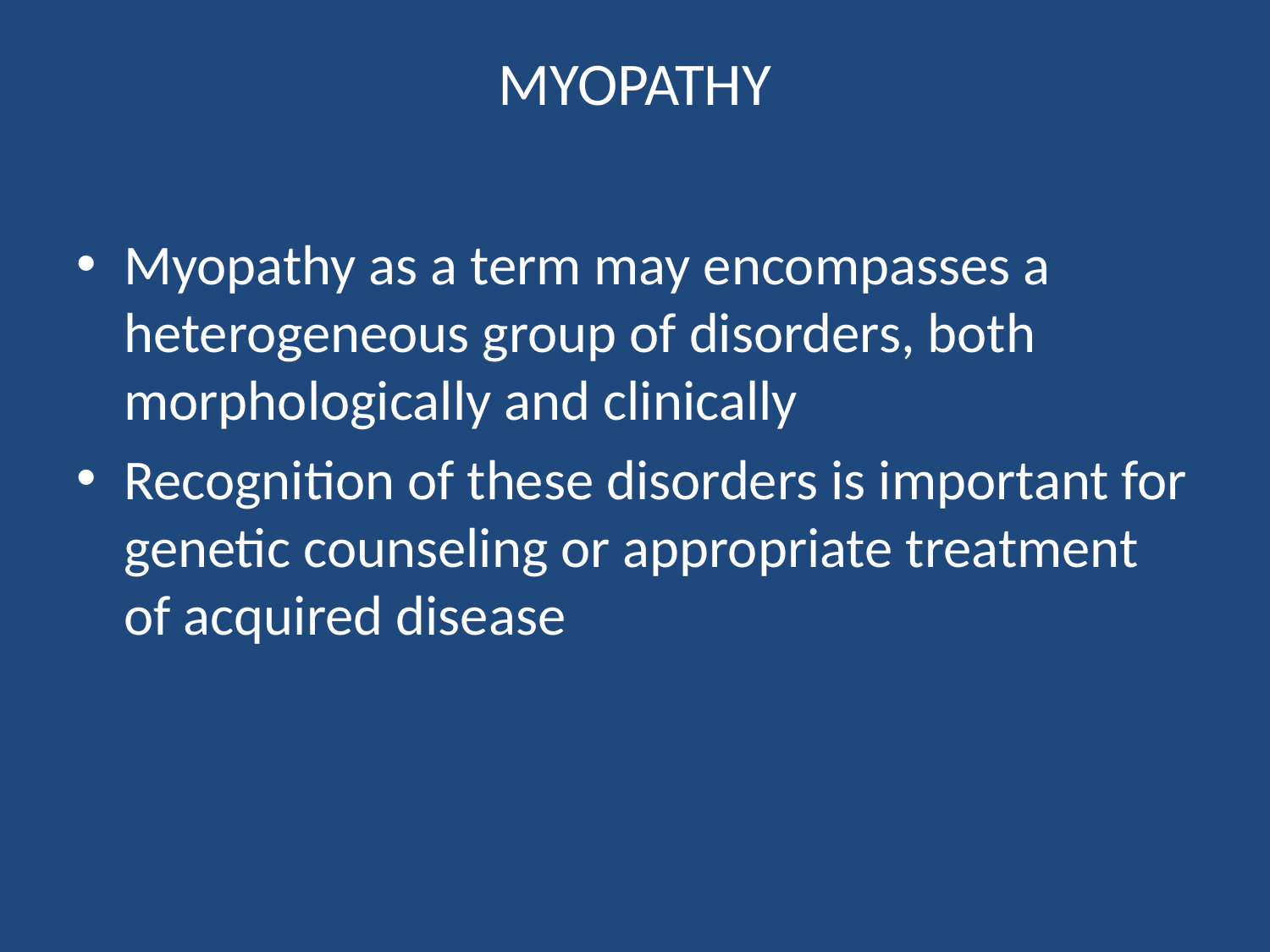

# MYOPATHY
Myopathy as a term may encompasses a heterogeneous group of disorders, both morphologically and clinically
Recognition of these disorders is important for genetic counseling or appropriate treatment of acquired disease